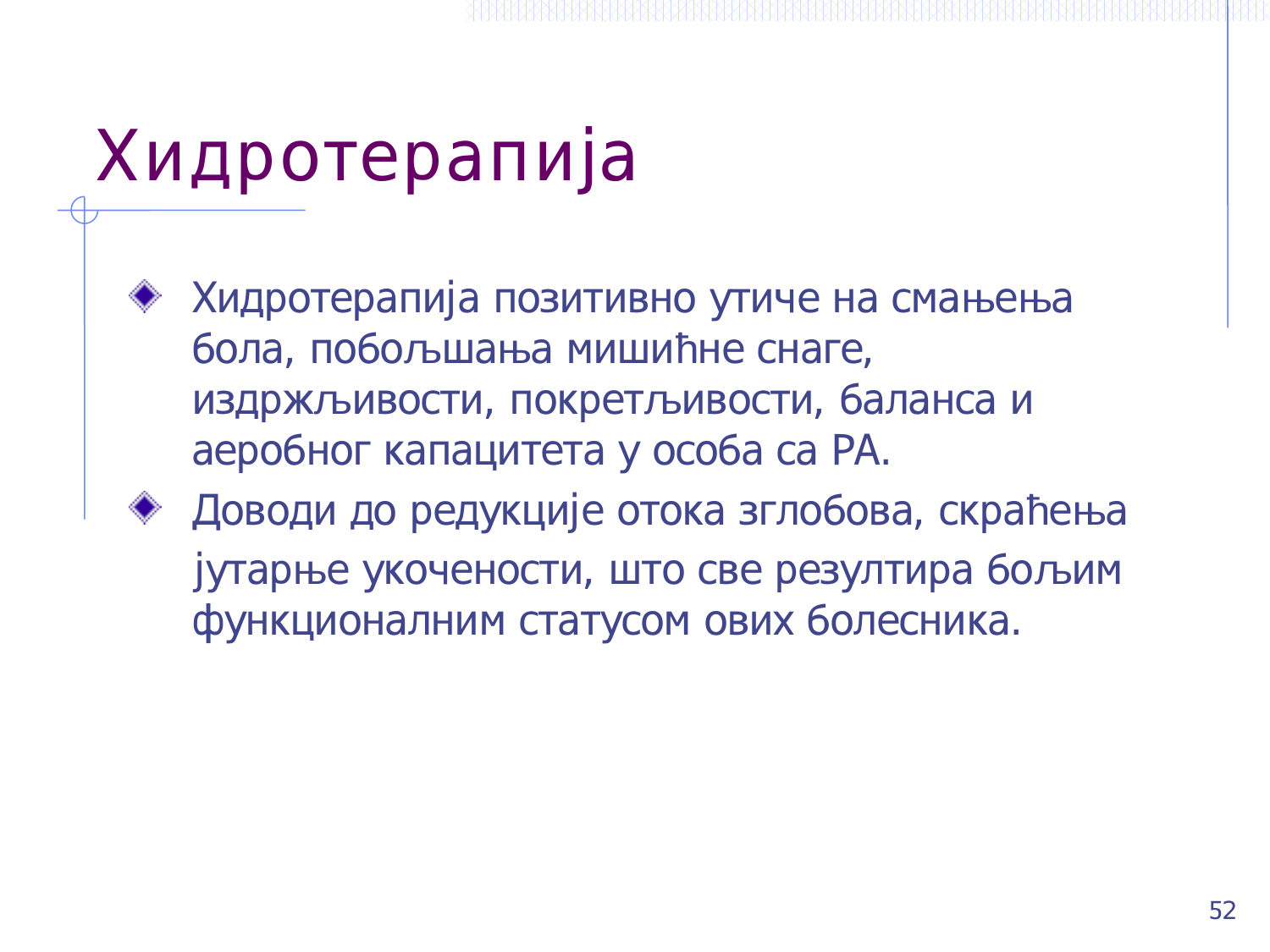

# Хидротерапија
Хидротерапија позитивно утиче на смањења бола, побољшања мишићне снаге, издржљивости, покретљивости, баланса и аеробног капацитета у особа са РА.
Доводи до редукције отока зглобова, скраћења
     јутарње укочености, што све резултира бољим функционалним статусом ових болесника.
52